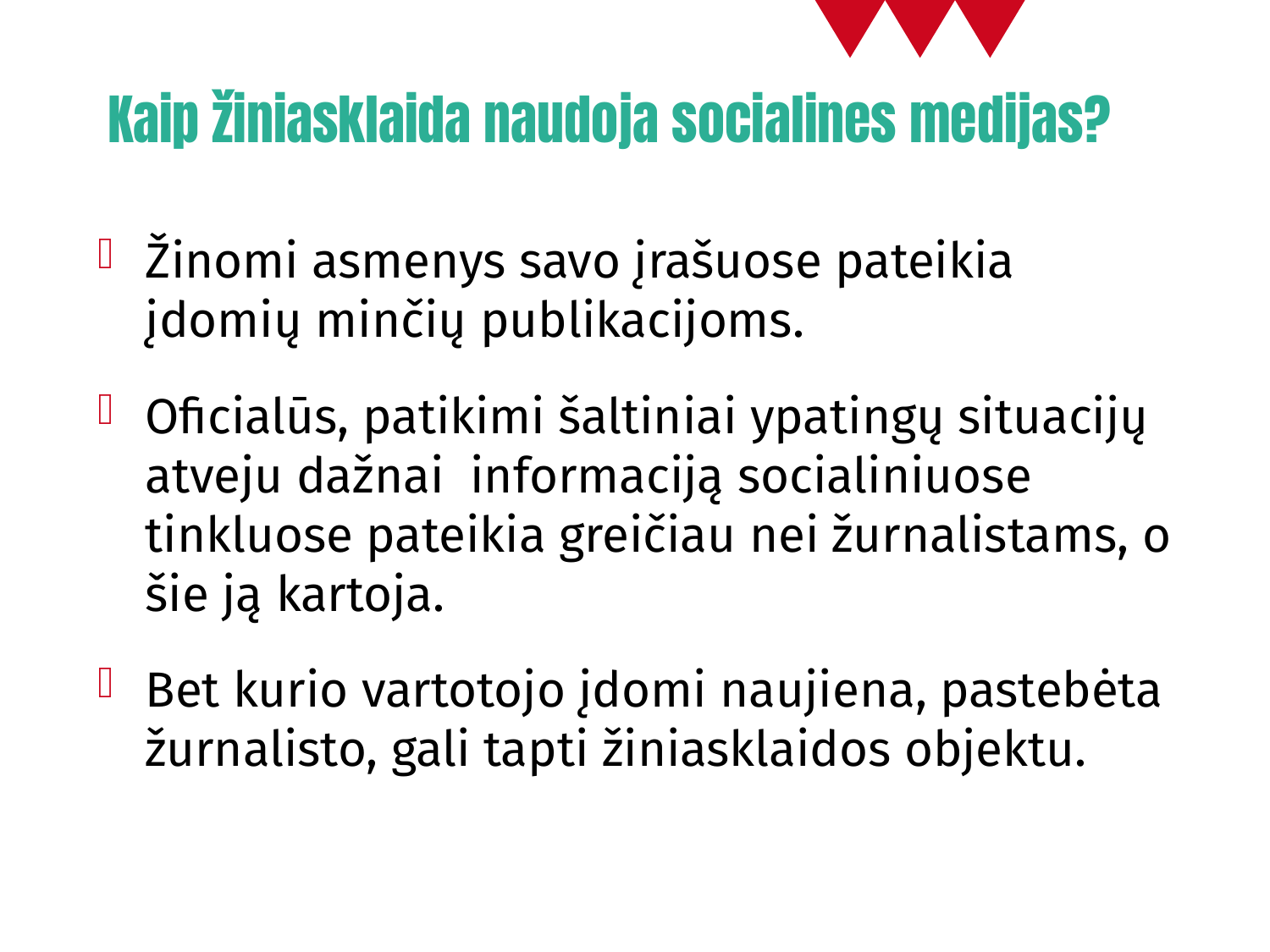

# Kaip žiniasklaida naudoja socialines medijas?
Žinomi asmenys savo įrašuose pateikia įdomių minčių publikacijoms.

Oficialūs, patikimi šaltiniai ypatingų situacijų atveju dažnai  informaciją socialiniuose tinkluose pateikia greičiau nei žurnalistams, o šie ją kartoja.

Bet kurio vartotojo įdomi naujiena, pastebėta žurnalisto, gali tapti žiniasklaidos objektu.